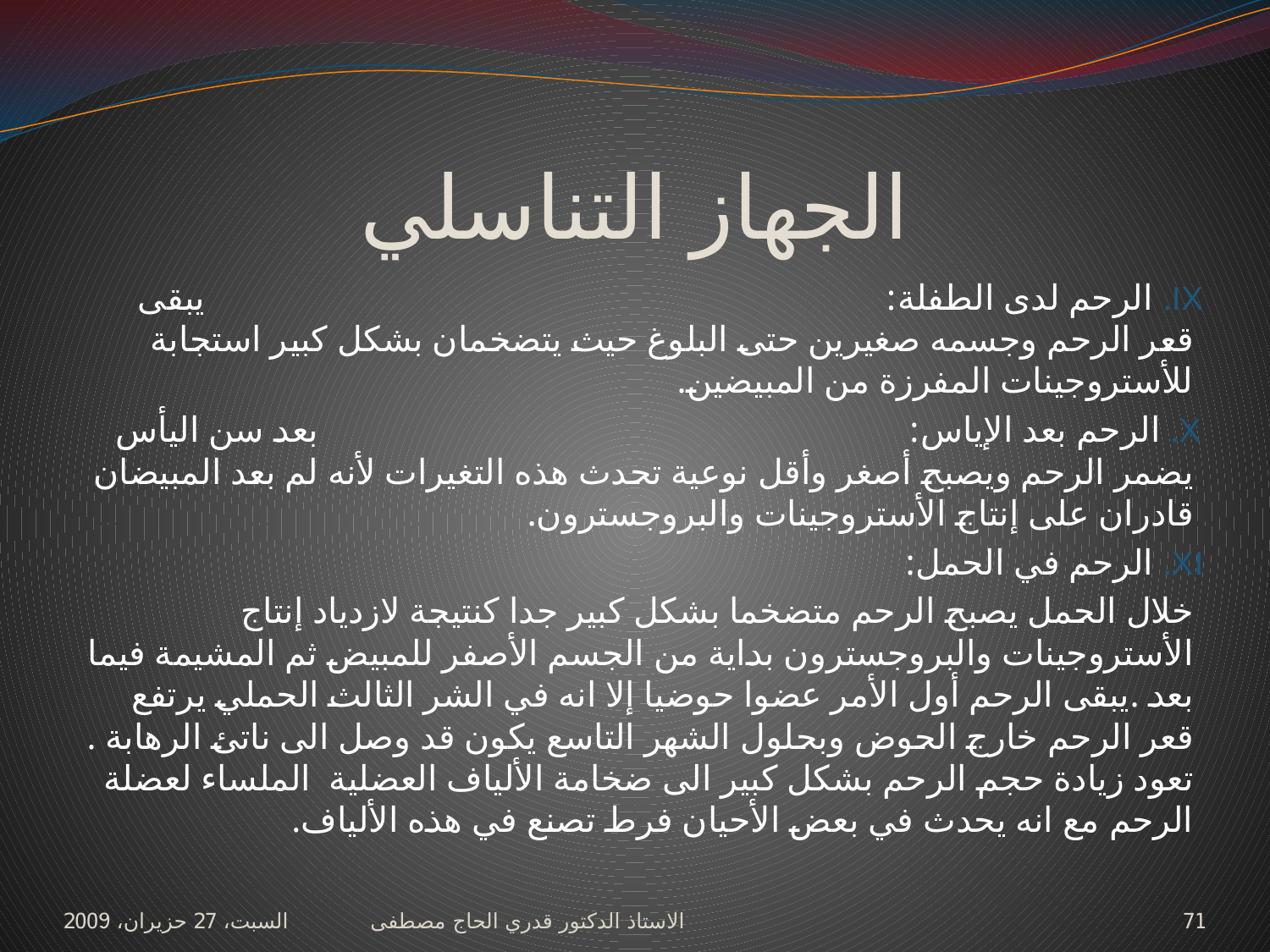

# الجهاز التناسلي
 الرحم لدى الطفلة:                                                                           يبقى قعر الرحم وجسمه صغيرين حتى البلوغ حيث يتضخمان بشكل كبير استجابة للأستروجينات المفرزة من المبيضين.
 الرحم بعد الإياس:                                                                 بعد سن اليأس يضمر الرحم ويصبح أصغر وأقل نوعية تحدث هذه التغيرات لأنه لم بعد المبيضان قادران على إنتاج الأستروجينات والبروجسترون.
 الرحم في الحمل:
خلال الحمل يصبح الرحم متضخما بشكل كبير جدا كنتيجة لازدياد إنتاج الأستروجينات والبروجسترون بداية من الجسم الأصفر للمبيض ثم المشيمة فيما بعد .يبقى الرحم أول الأمر عضوا حوضيا إلا انه في الشر الثالث الحملي يرتفع قعر الرحم خارج الحوض وبحلول الشهر التاسع يكون قد وصل الى ناتئ الرهابة . تعود زيادة حجم الرحم بشكل كبير الى ضخامة الألياف العضلية  الملساء لعضلة الرحم مع انه يحدث في بعض الأحيان فرط تصنع في هذه الألياف.
السبت، 27 حزيران، 2009
الاستاذ الدكتور قدري الحاج مصطفى
71